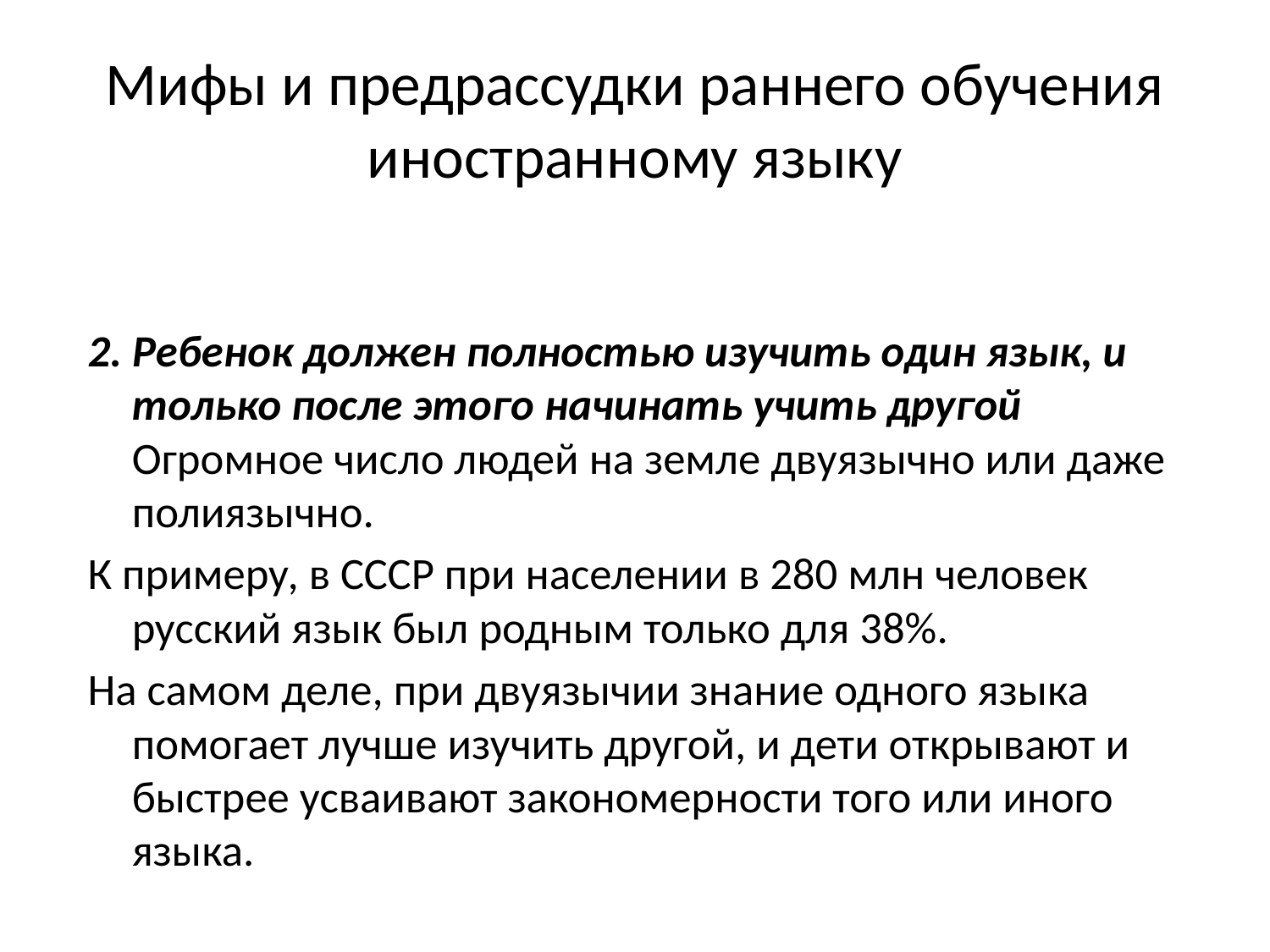

# Мифы и предрассудки раннего обучения иностранному языку
2. Ребенок должен полностью изучить один язык, и только после этого начинать учить другой
Огромное число людей на земле двуязычно или даже полиязычно.
К примеру, в СССР при населении в 280 млн человек русский язык был родным только для 38%.
На самом деле, при двуязычии знание одного языка помогает лучше изучить другой, и дети открывают и быстрее усваивают закономерности того или иного языка.